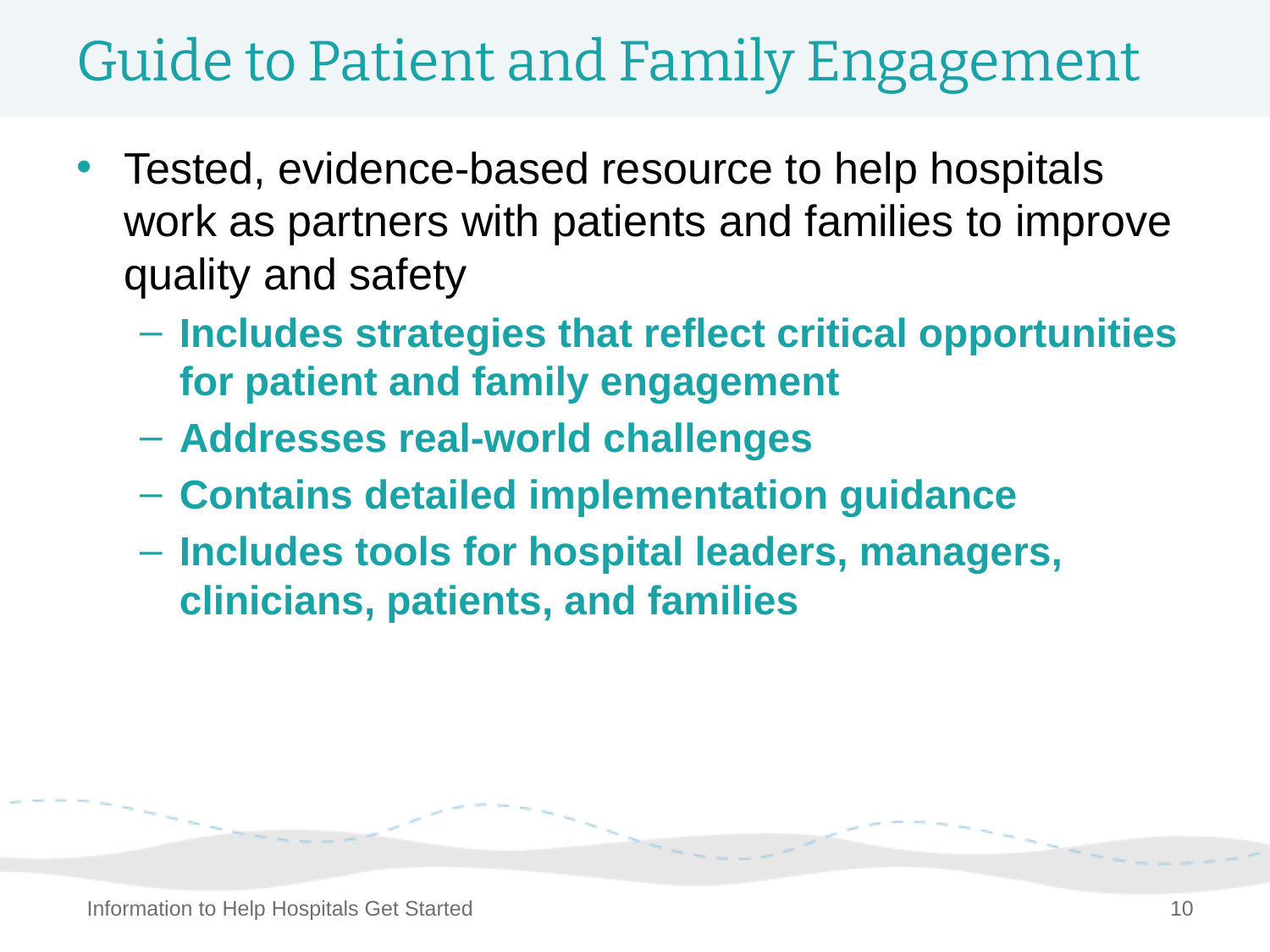

# Guide to Patient and Family Engagement
Tested, evidence-based resource to help hospitals work as partners with patients and families to improve quality and safety
Includes strategies that reflect critical opportunities for patient and family engagement
Addresses real-world challenges
Contains detailed implementation guidance
Includes tools for hospital leaders, managers, clinicians, patients, and families
Information to Help Hospitals Get Started
10